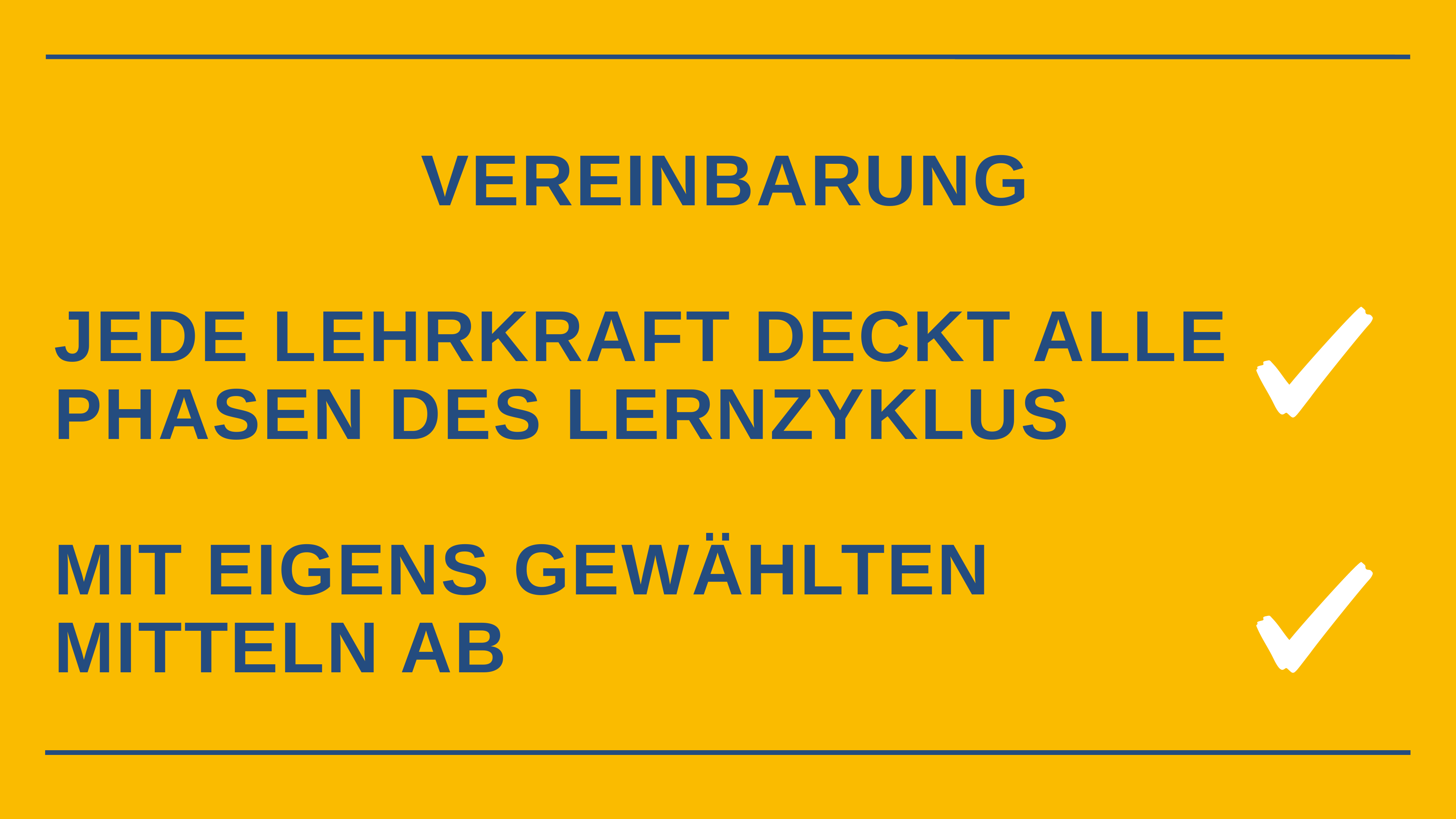

Vereinbarung

Jede Lehrkraft deckt alle Phasen des Lernzyklus

mit eigens gewählten
Mitteln ab